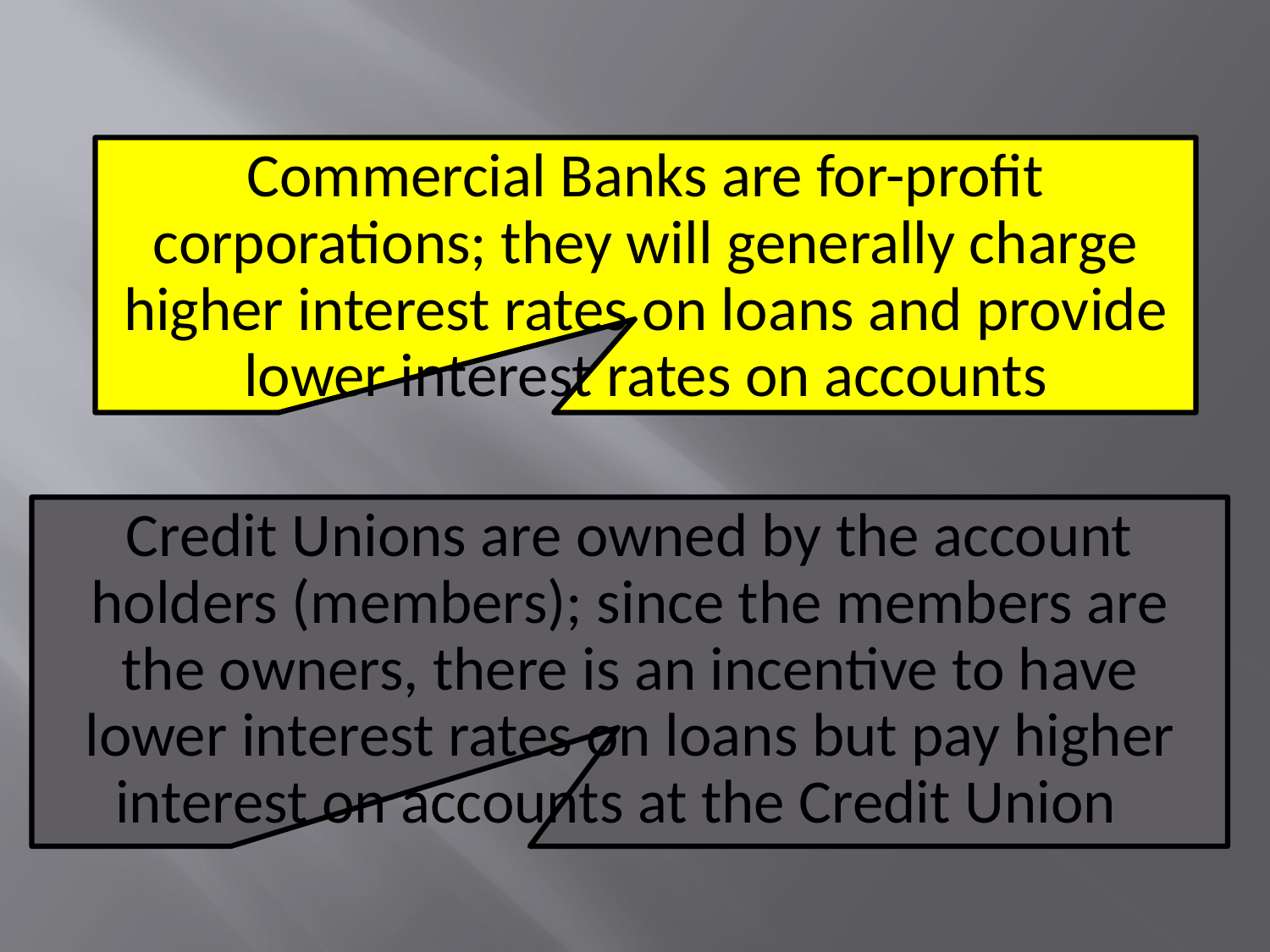

Commercial Banks are for-profit corporations; they will generally charge higher interest rates on loans and provide lower interest rates on accounts
Credit Unions are owned by the account holders (members); since the members are the owners, there is an incentive to have lower interest rates on loans but pay higher interest on accounts at the Credit Union